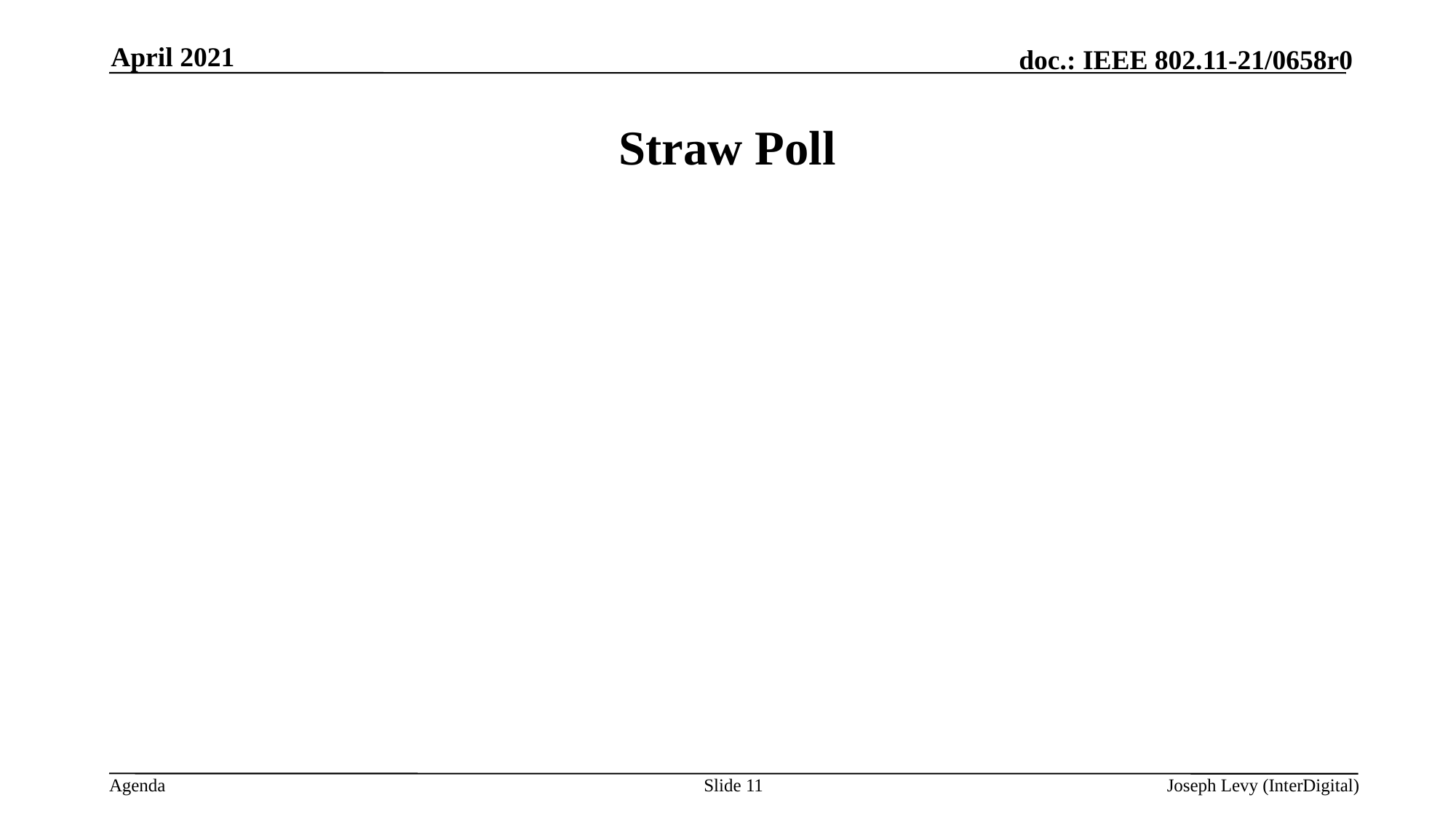

April 2021
# Straw Poll

Slide 11
Joseph Levy (InterDigital)